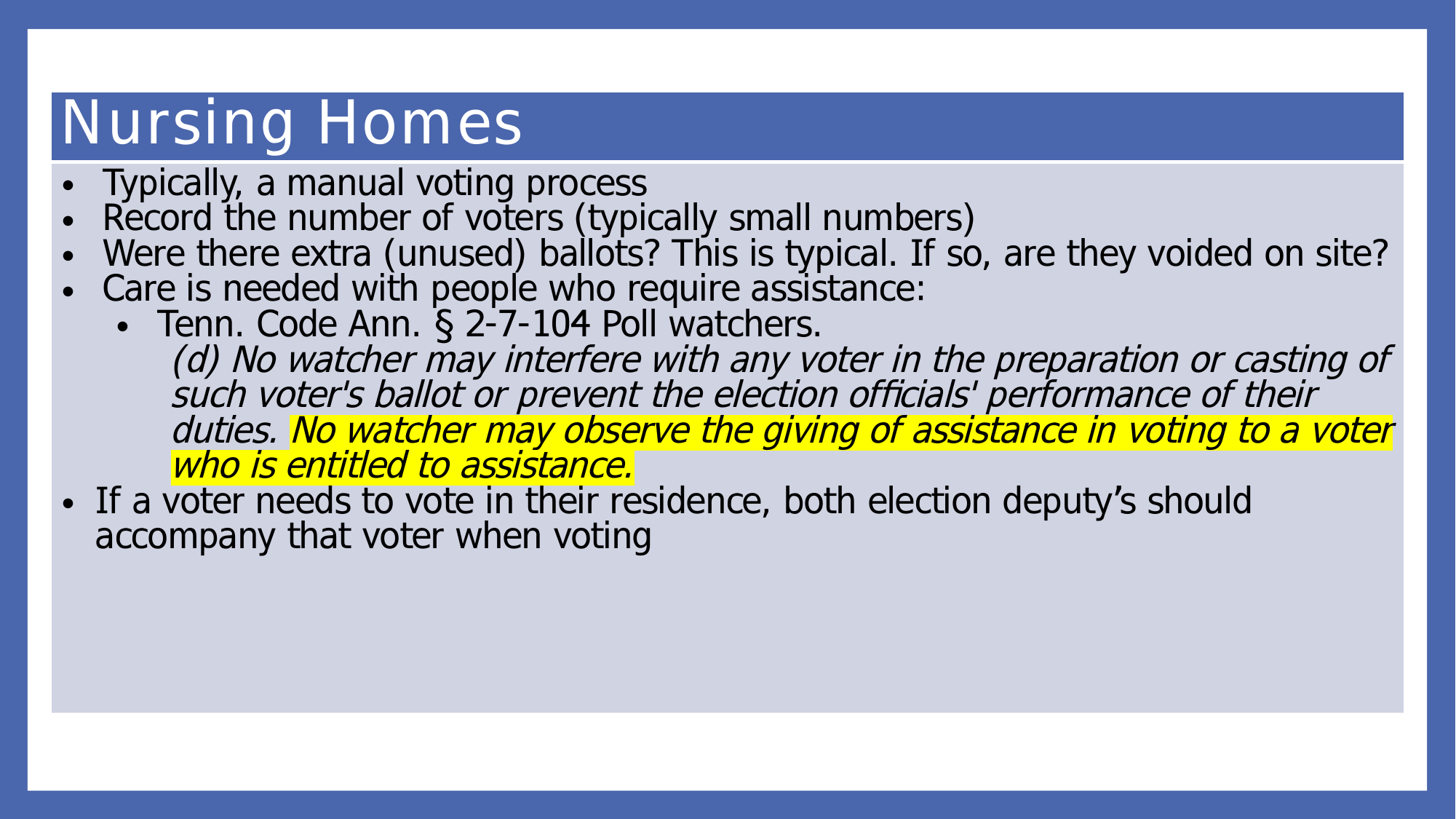

| Nursing Homes |
| --- |
| Typically, a manual voting process Record the number of voters (typically small numbers) Were there extra (unused) ballots? This is typical. If so, are they voided on site? Care is needed with people who require assistance: Tenn. Code Ann. § 2-7-104 Poll watchers. (d) No watcher may interfere with any voter in the preparation or casting of such voter's ballot or prevent the election officials' performance of their duties. No watcher may observe the giving of assistance in voting to a voter who is entitled to assistance. If a voter needs to vote in their residence, both election deputy’s should accompany that voter when voting |